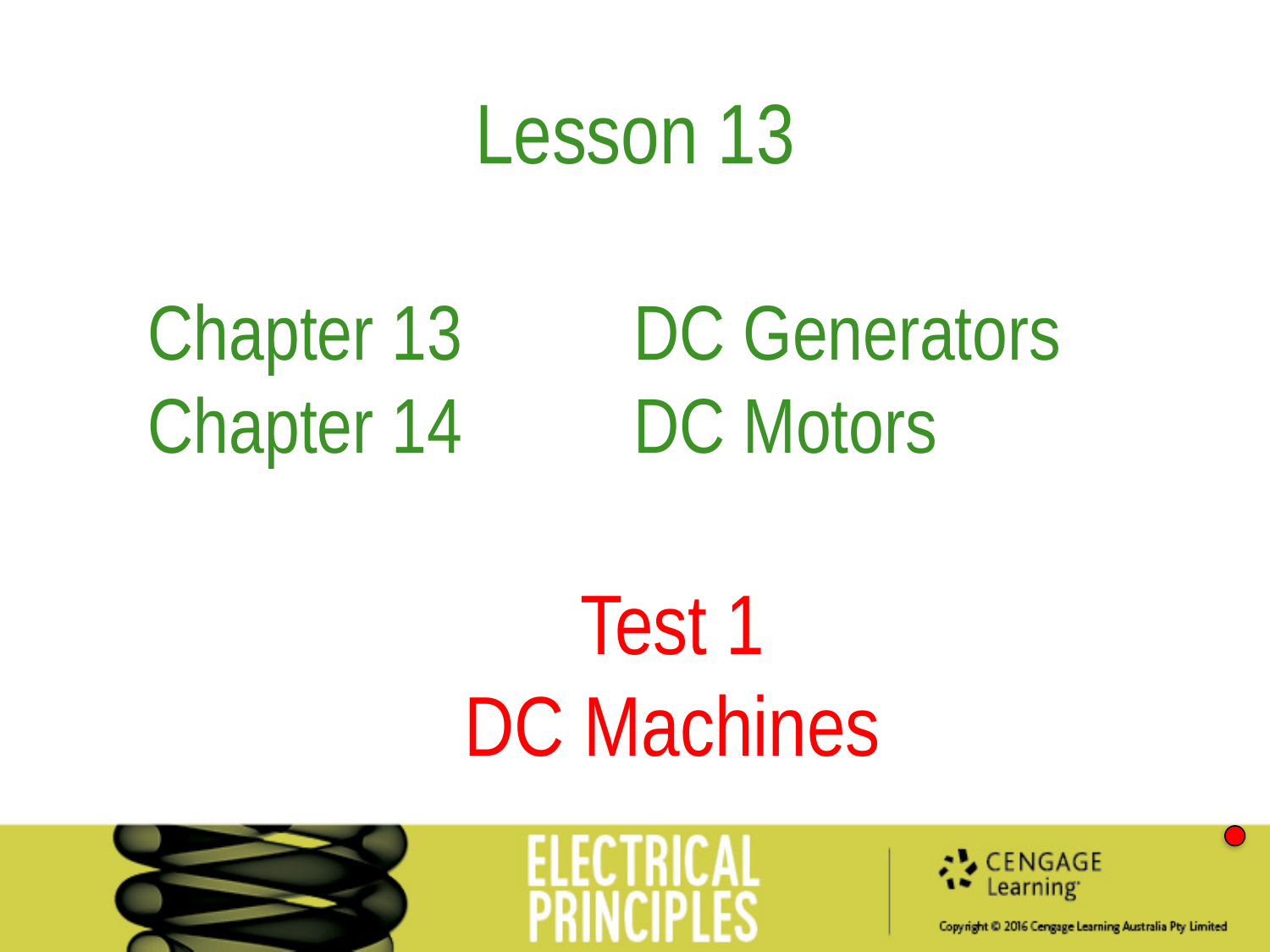

Lesson 13

Chapter 13	DC Generators
Chapter 14	DC Motors

Test 1
DC Machines